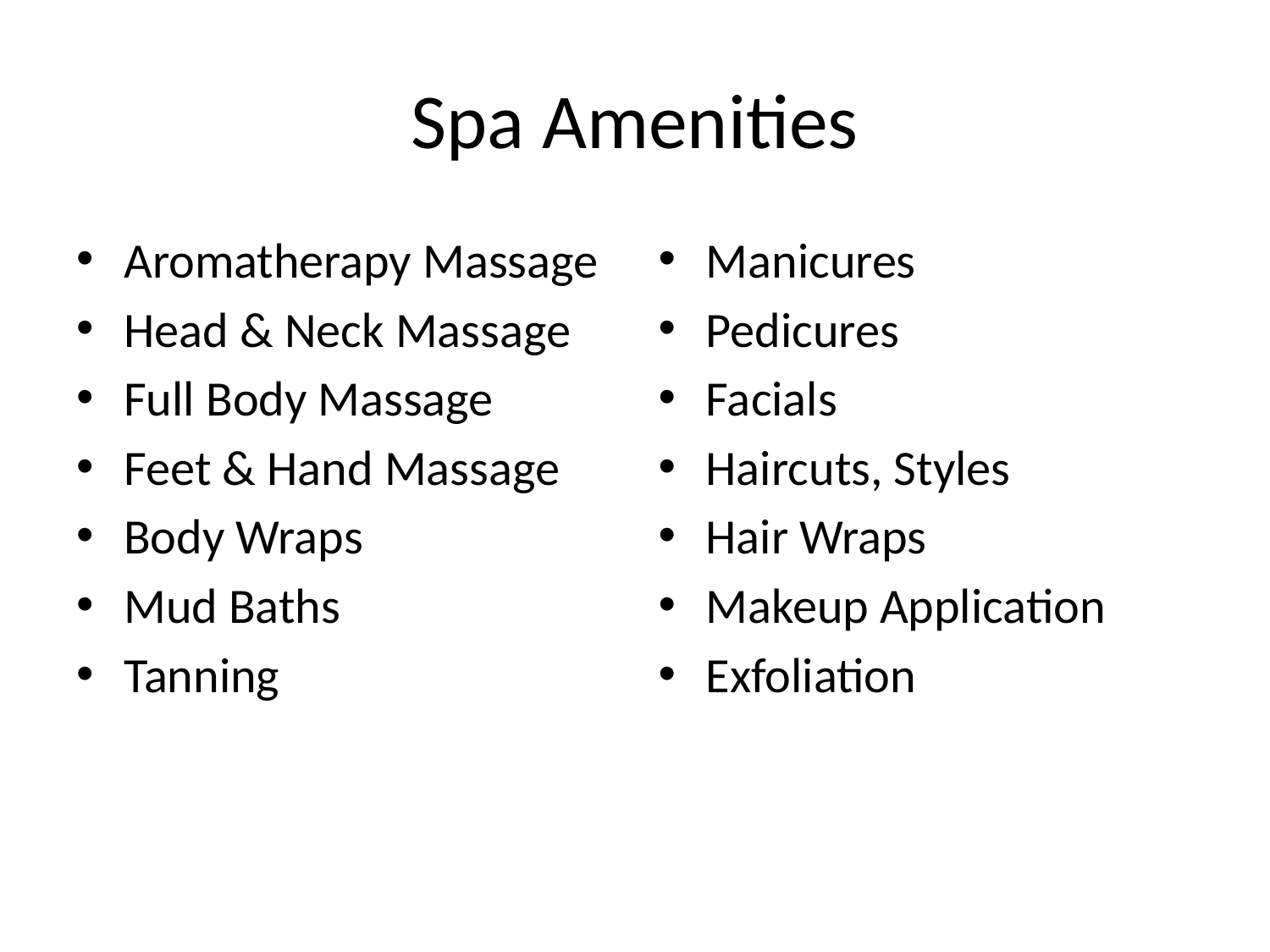

# Spa Amenities
Aromatherapy Massage
Head & Neck Massage
Full Body Massage
Feet & Hand Massage
Body Wraps
Mud Baths
Tanning
Manicures
Pedicures
Facials
Haircuts, Styles
Hair Wraps
Makeup Application
Exfoliation